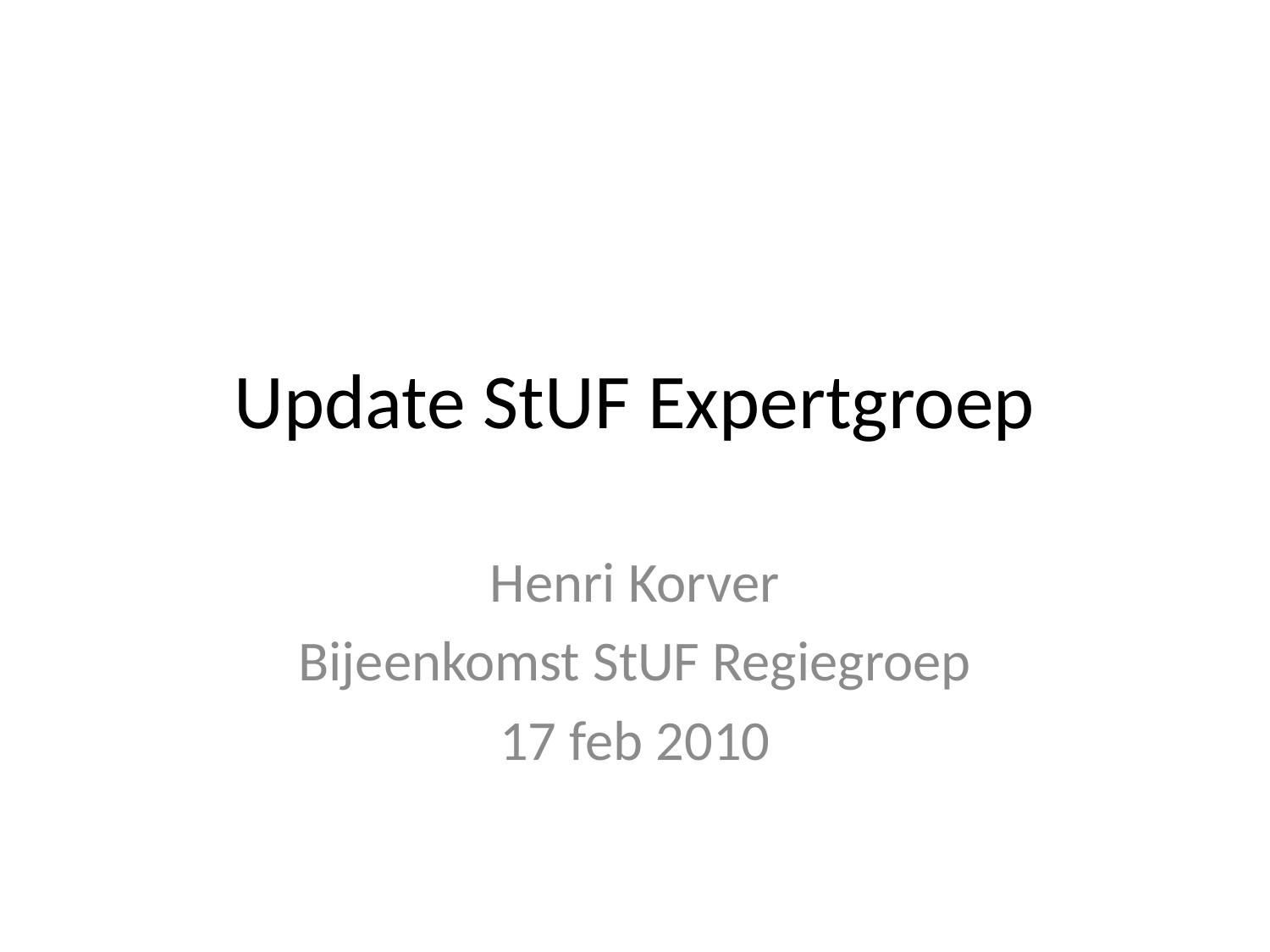

# Update StUF Expertgroep
Henri Korver
Bijeenkomst StUF Regiegroep
17 feb 2010